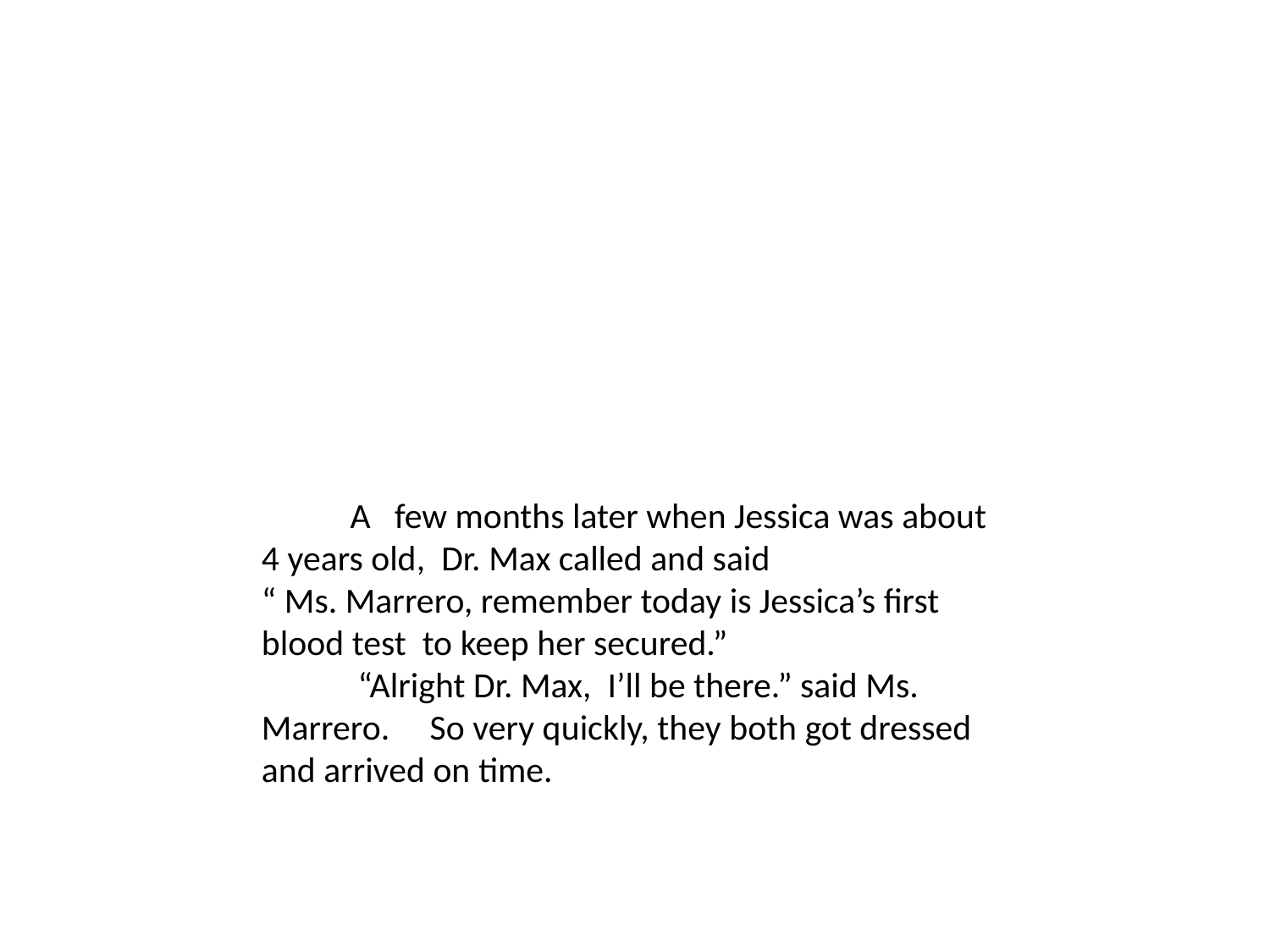

A   few months later when Jessica was about 4 years old,  Dr. Max called and said                            “ Ms. Marrero, remember today is Jessica’s first blood test  to keep her secured.”                                              “Alright Dr. Max,  I’ll be there.” said Ms. Marrero.     So very quickly, they both got dressed and arrived on time.